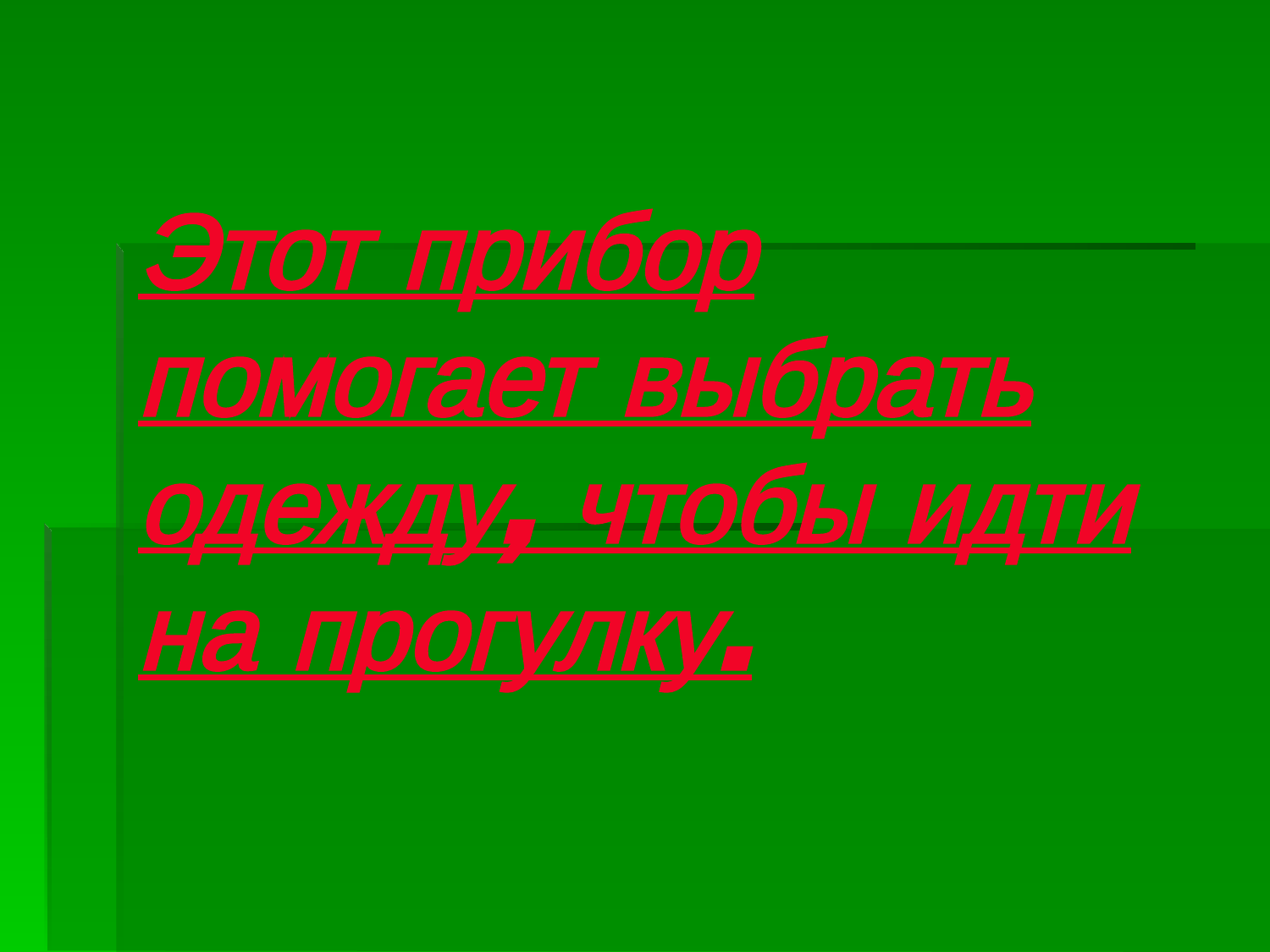

# Этот прибор помогает выбрать одежду, чтобы идти на прогулку.